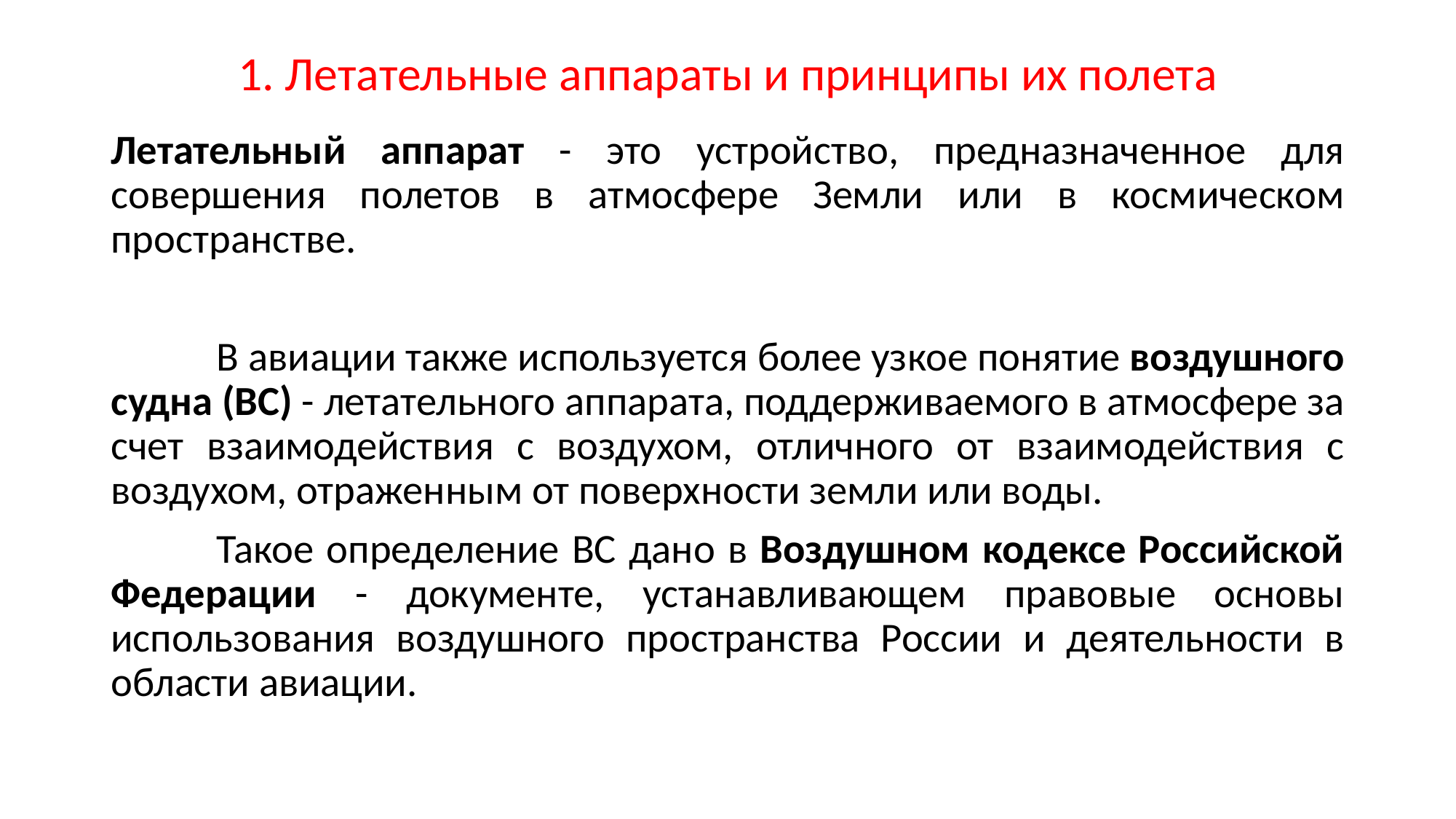

# 1. Летательные аппараты и принципы их полета
Летательный аппарат - это устройство, предназначенное для совершения полетов в атмосфере Земли или в космическом пространстве.

	В авиации также используется более узкое понятие воздушного судна (ВС) - летательного аппарата, поддерживаемого в атмосфере за счет взаимодействия с воздухом, отличного от взаимодействия с воздухом, отраженным от поверхности земли или воды.
	Такое определение ВС дано в Воздушном кодексе Российской Федерации - документе, устанавливающем правовые основы использования воздушного пространства России и деятельности в области авиации.